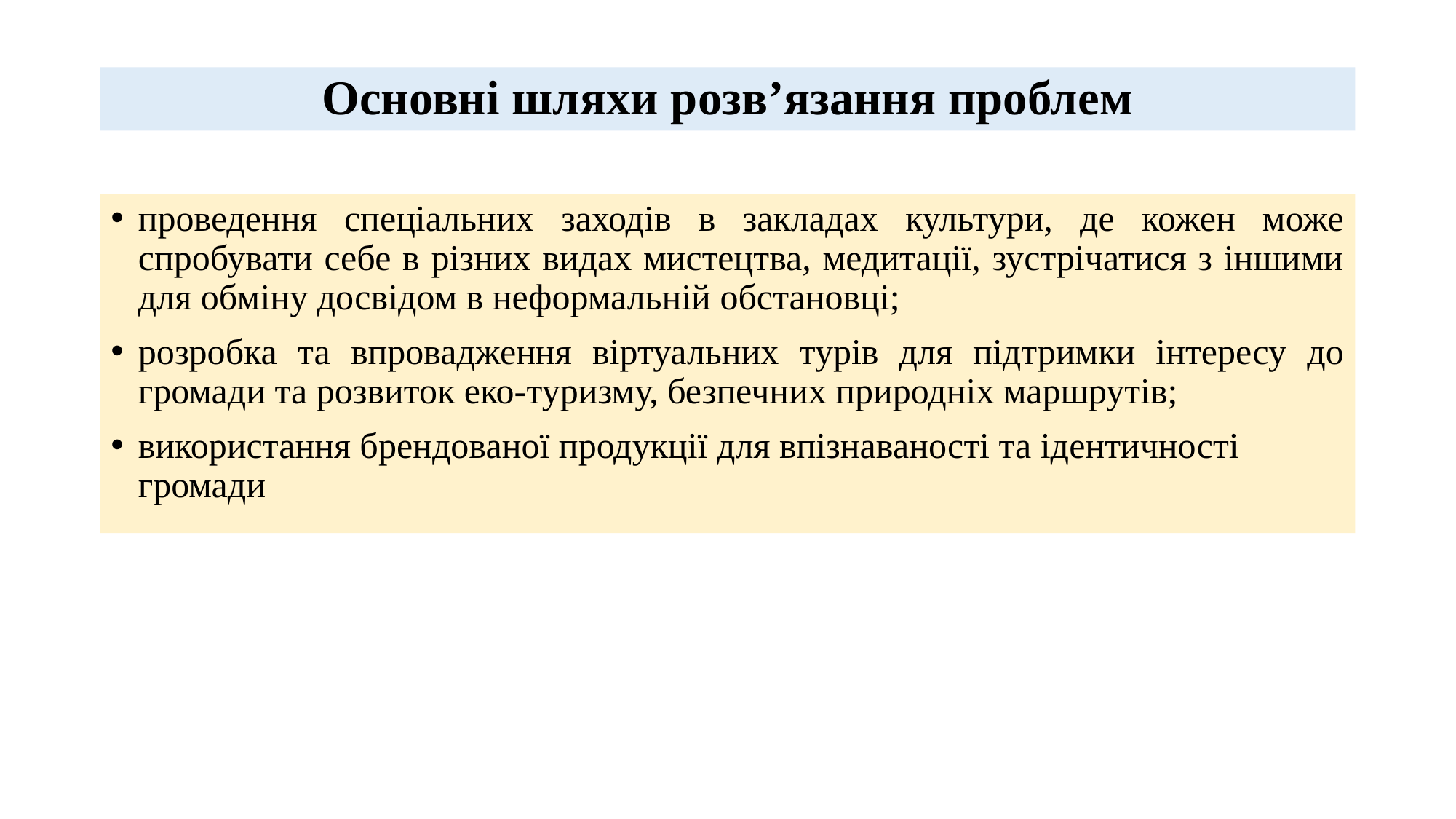

# Основні шляхи розв’язання проблем
проведення спеціальних заходів в закладах культури, де кожен може спробувати себе в різних видах мистецтва, медитації, зустрічатися з іншими для обміну досвідом в неформальній обстановці;
розробка та впровадження віртуальних турів для підтримки інтересу до громади та розвиток еко-туризму, безпечних природніх маршрутів;
використання брендованої продукції для впізнаваності та ідентичності громади